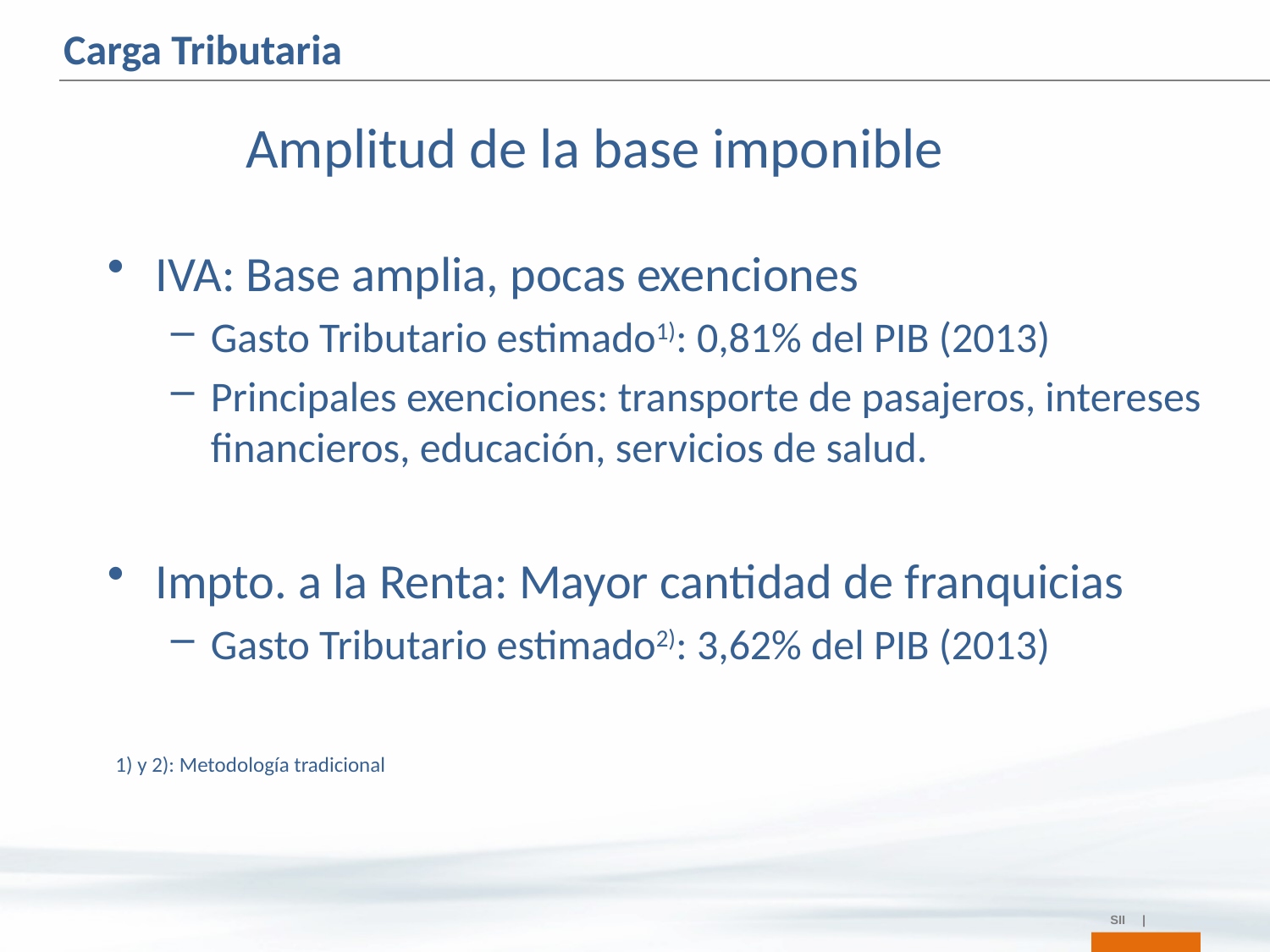

Carga Tributaria
Amplitud de la base imponible
IVA: Base amplia, pocas exenciones
Gasto Tributario estimado1): 0,81% del PIB (2013)
Principales exenciones: transporte de pasajeros, intereses financieros, educación, servicios de salud.

Impto. a la Renta: Mayor cantidad de franquicias
Gasto Tributario estimado2): 3,62% del PIB (2013)

1) y 2): Metodología tradicional

SII     |